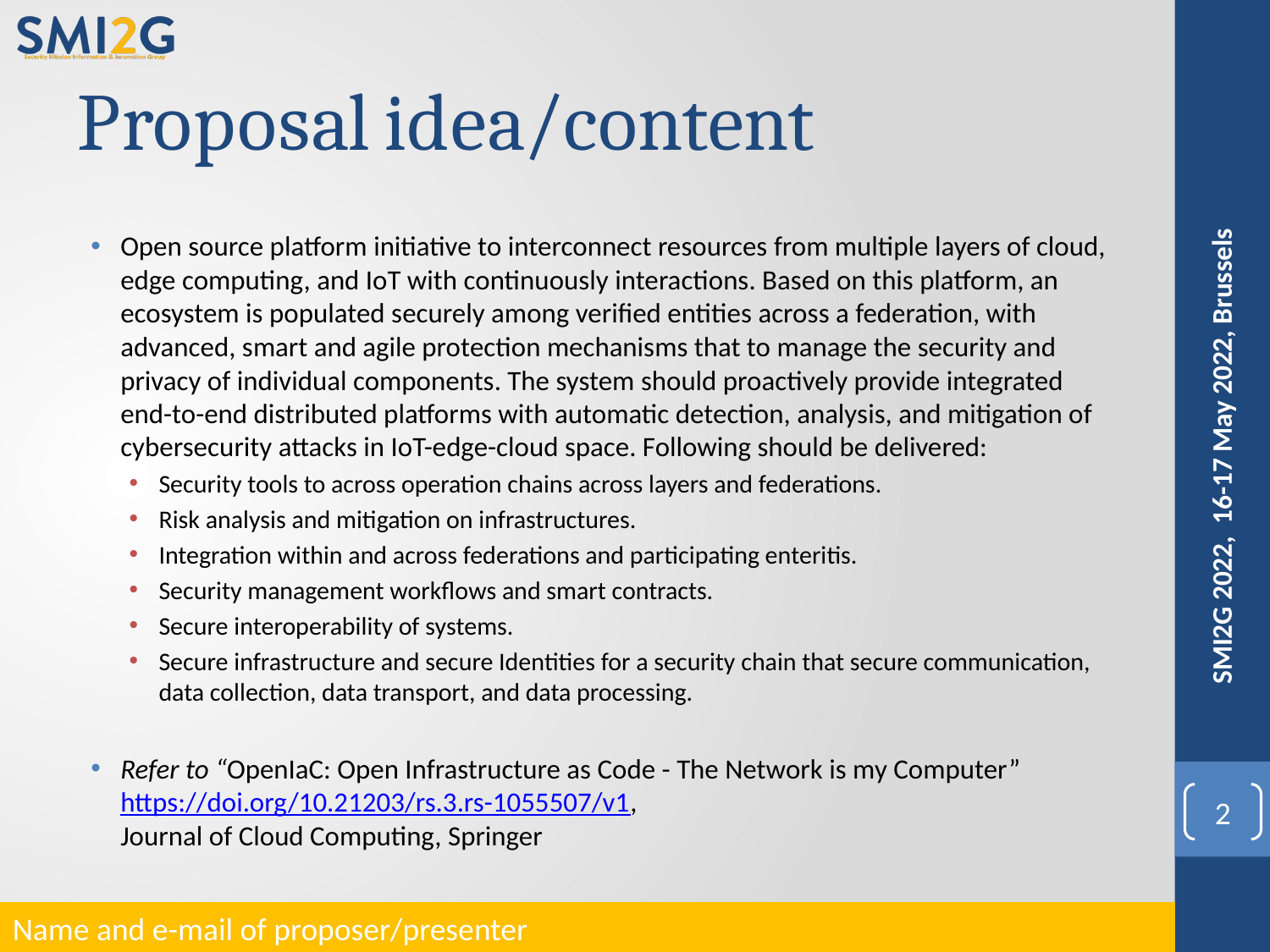

# Proposal idea/content
Open source platform initiative to interconnect resources from multiple layers of cloud, edge computing, and IoT with continuously interactions. Based on this platform, an ecosystem is populated securely among verified entities across a federation, with advanced, smart and agile protection mechanisms that to manage the security and privacy of individual components. The system should proactively provide integrated end-to-end distributed platforms with automatic detection, analysis, and mitigation of cybersecurity attacks in IoT-edge-cloud space. Following should be delivered:
Security tools to across operation chains across layers and federations.
Risk analysis and mitigation on infrastructures.
Integration within and across federations and participating enteritis.
Security management workflows and smart contracts.
Secure interoperability of systems.
Secure infrastructure and secure Identities for a security chain that secure communication, data collection, data transport, and data processing.

Refer to “OpenIaC: Open Infrastructure as Code - The Network is my Computer” https://doi.org/10.21203/rs.3.rs-1055507/v1,
Journal of Cloud Computing, Springer
SMI2G 2022,  16-17 May 2022, Brussels
2
Name and e-mail of proposer/presenter